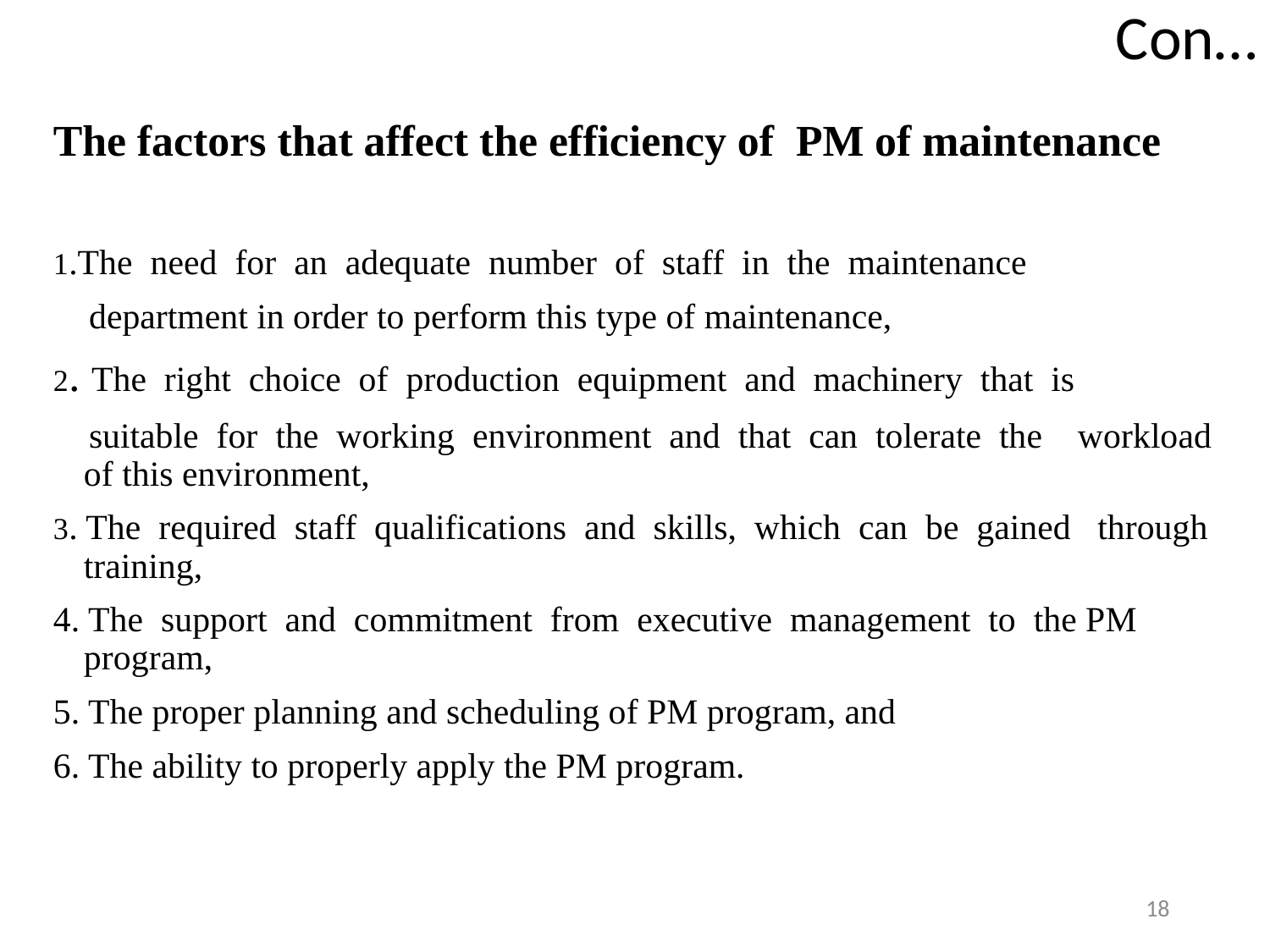

# Con…
The factors that affect the efficiency of  PM of maintenance

1.The  need  for  an  adequate  number  of  staff  in  the  maintenance
    department in order to perform this type of maintenance,
2. The  right  choice  of  production  equipment  and  machinery  that  is
    suitable  for  the  working  environment  and  that  can  tolerate  the    workload of this environment,
3. The  required  staff  qualifications  and  skills,  which  can  be  gained   through training,
4. The  support  and  commitment  from  executive  management  to  the PM  program,
5. The proper planning and scheduling of PM program, and
6. The ability to properly apply the PM program.
18